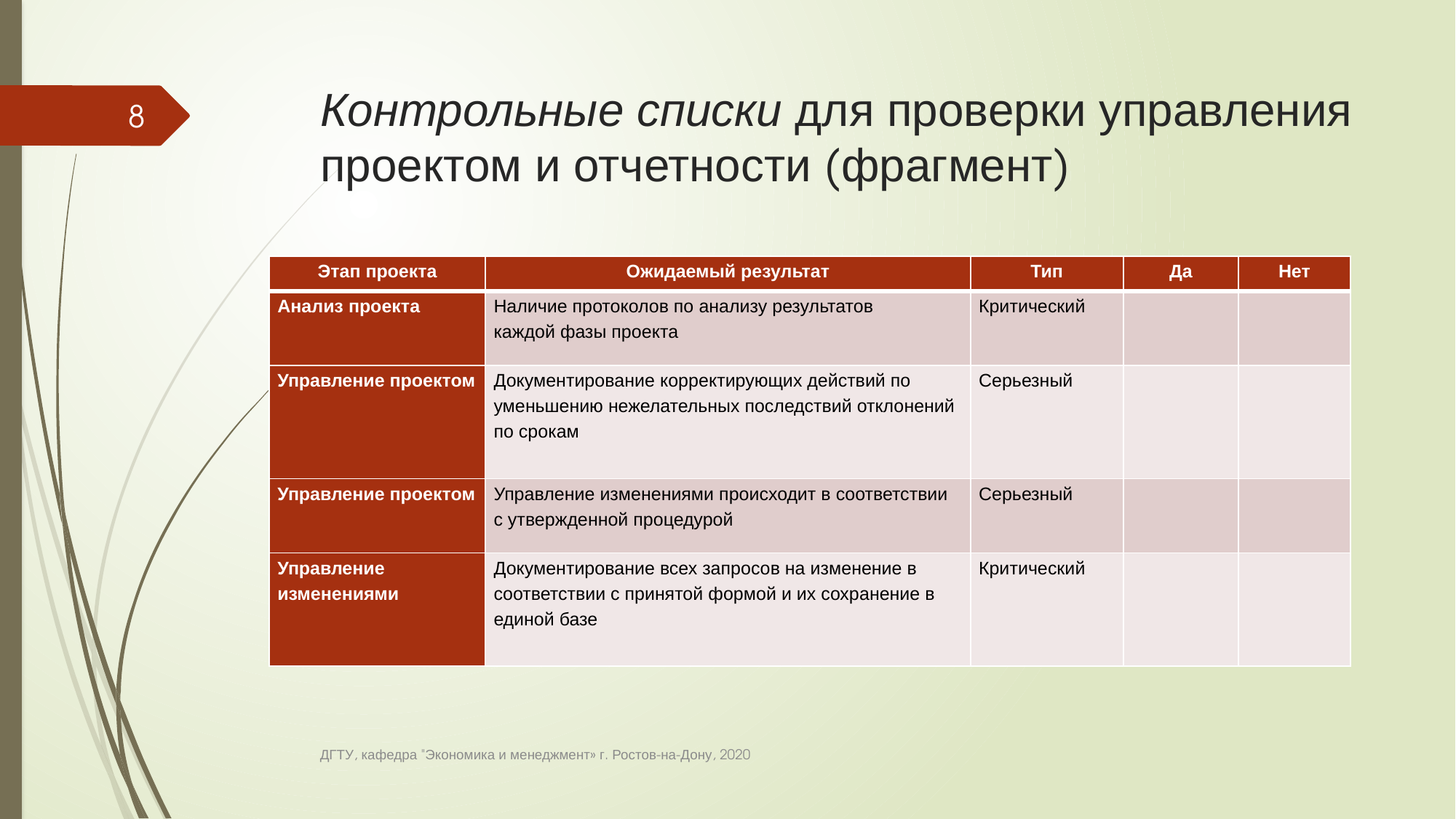

# Контрольные списки для проверки управления проектом и отчетности (фрагмент)
8
| Этап проекта | Ожидаемый результат | Тип | Да | Нет |
| --- | --- | --- | --- | --- |
| Анализ проекта | Наличие протоколов по анализу результатов каждой фазы проекта | Критический |  |  |
| Управление проектом | Документирование корректирующих действий по уменьшению нежелательных последствий отклонений по срокам | Серьезный |  |  |
| Управление проектом | Управление изменениями происходит в соответствии с утвержденной процедурой | Серьезный |  |  |
| Управление изменениями | Документирование всех запросов на изменение в соответствии с принятой формой и их сохранение в единой базе | Критический |  |  |
ДГТУ, кафедра "Экономика и менеджмент» г. Ростов-на-Дону, 2020